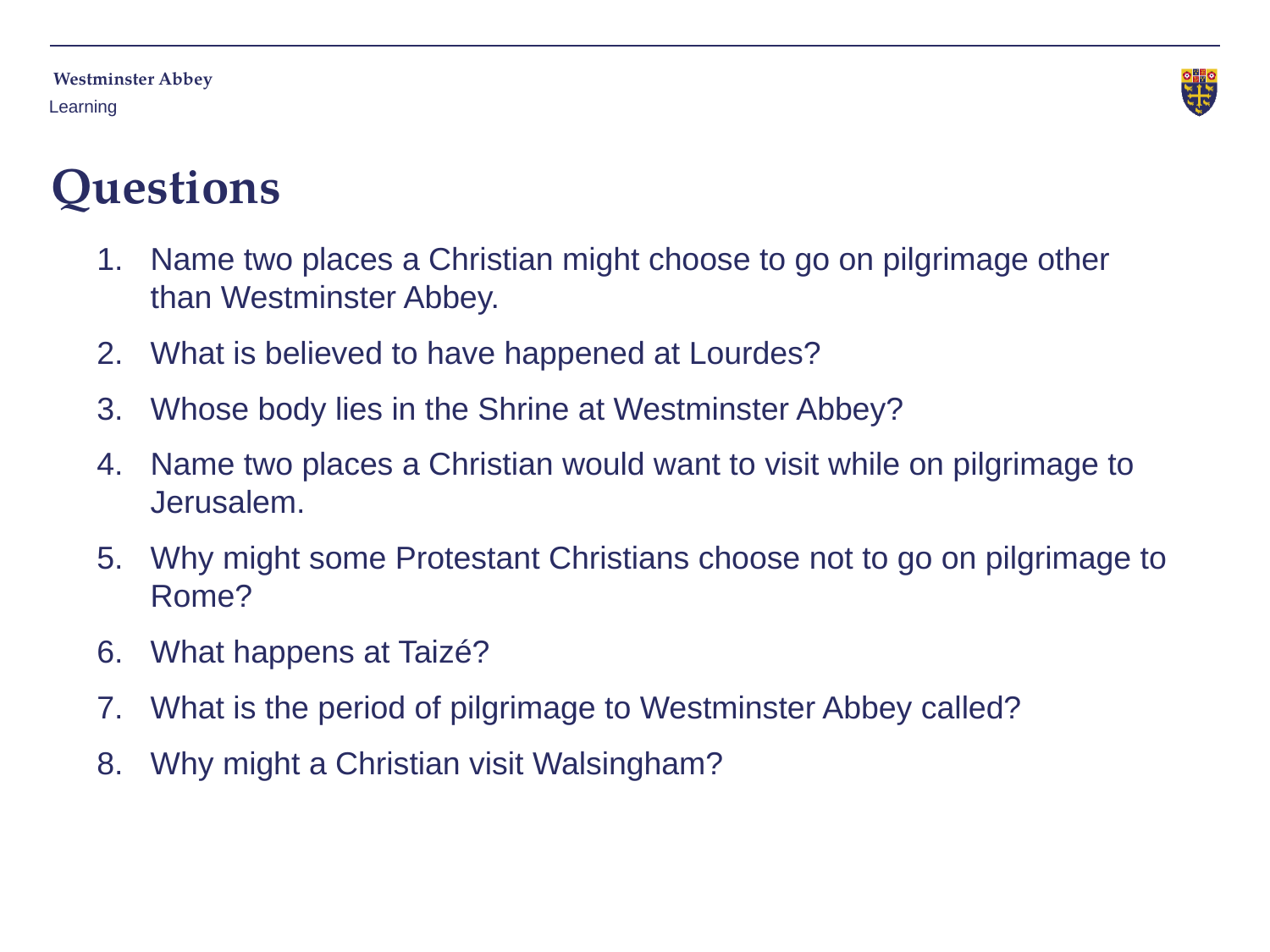

Learning
# Questions
Name two places a Christian might choose to go on pilgrimage other than Westminster Abbey.
What is believed to have happened at Lourdes?
Whose body lies in the Shrine at Westminster Abbey?
Name two places a Christian would want to visit while on pilgrimage to Jerusalem.
Why might some Protestant Christians choose not to go on pilgrimage to Rome?
What happens at Taizé?
What is the period of pilgrimage to Westminster Abbey called?
Why might a Christian visit Walsingham?